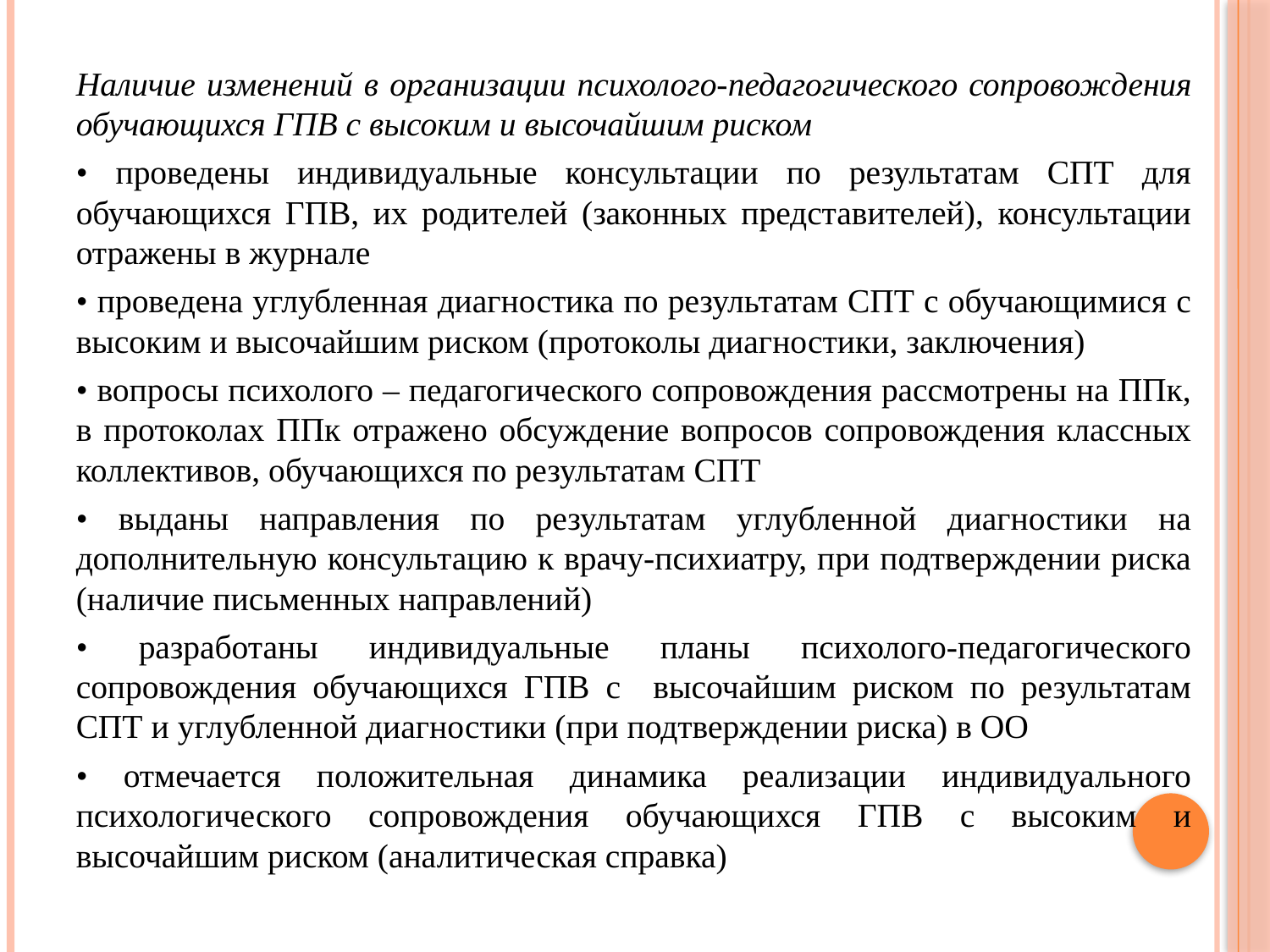

Наличие изменений в организации психолого-педагогического сопровождения обучающихся ГПВ с высоким и высочайшим риском
• проведены индивидуальные консультации по результатам СПТ для обучающихся ГПВ, их родителей (законных представителей), консультации отражены в журнале
• проведена углубленная диагностика по результатам СПТ с обучающимися с высоким и высочайшим риском (протоколы диагностики, заключения)
• вопросы психолого – педагогического сопровождения рассмотрены на ППк, в протоколах ППк отражено обсуждение вопросов сопровождения классных коллективов, обучающихся по результатам СПТ
• выданы направления по результатам углубленной диагностики на дополнительную консультацию к врачу-психиатру, при подтверждении риска (наличие письменных направлений)
• разработаны индивидуальные планы психолого-педагогического сопровождения обучающихся ГПВ с  высочайшим риском по результатам СПТ и углубленной диагностики (при подтверждении риска) в ОО
• отмечается положительная динамика реализации индивидуального психологического сопровождения обучающихся ГПВ с высоким и высочайшим риском (аналитическая справка)